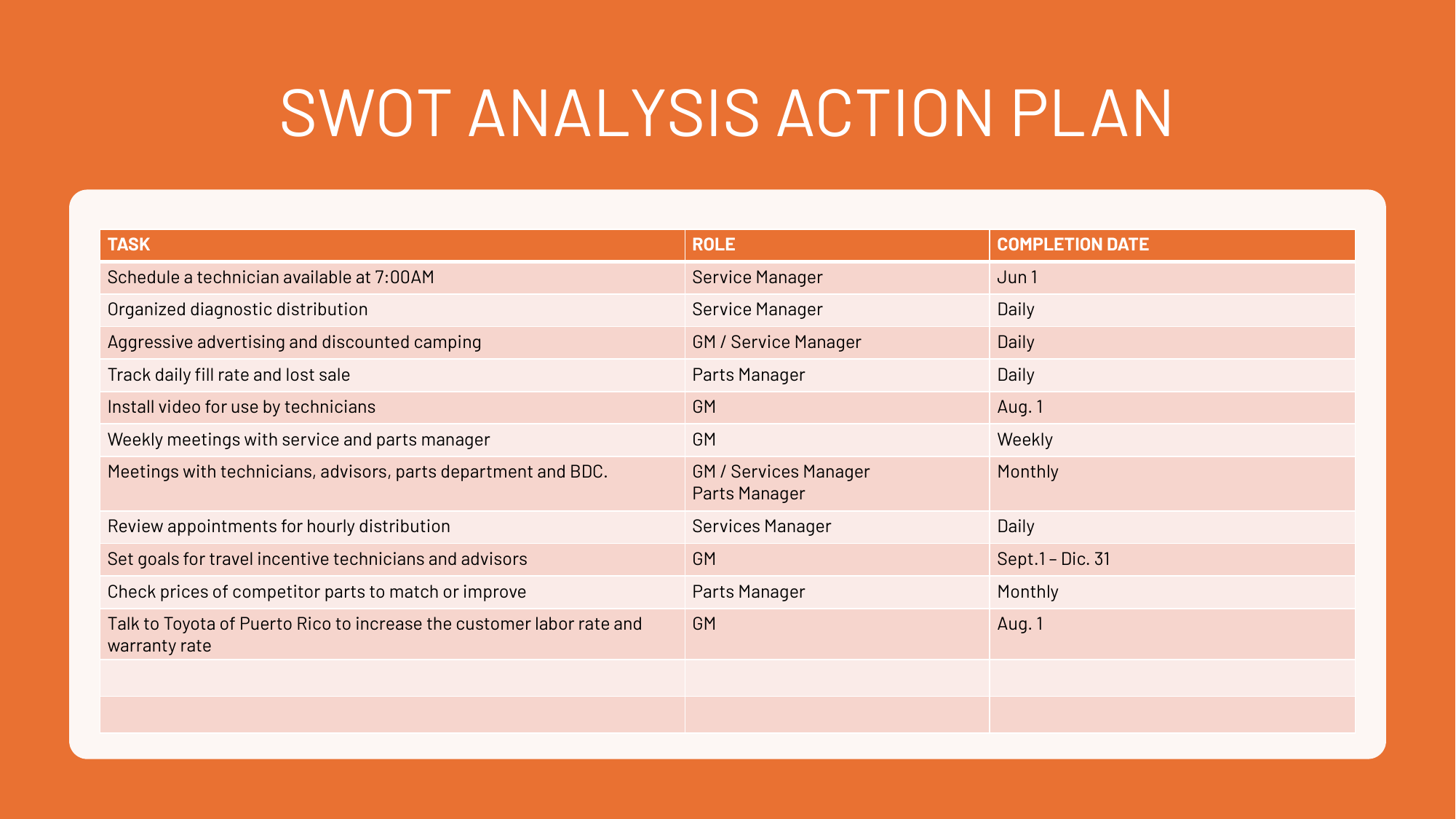

# SWOT ANALYSIS ACTION PLAN

| TASK | ROLE | COMPLETION DATE |
| --- | --- | --- |
| Schedule a technician available at 7:00AM | Service Manager | Jun 1 |
| Organized diagnostic distribution | Service Manager | Daily |
| Aggressive advertising and discounted camping | GM / Service Manager | Daily |
| Track daily fill rate and lost sale | Parts Manager | Daily |
| Install video for use by technicians | GM | Aug. 1 |
| Weekly meetings with service and parts manager | GM | Weekly |
| Meetings with technicians, advisors, parts department and BDC. | GM / Services Manager Parts Manager | Monthly |
| Review appointments for hourly distribution | Services Manager | Daily |
| Set goals for travel incentive technicians and advisors | GM | Sept.1 – Dic. 31 |
| Check prices of competitor parts to match or improve | Parts Manager | Monthly |
| Talk to Toyota of Puerto Rico to increase the customer labor rate and warranty rate | GM | Aug. 1 |
|  |  |  |
|  |  |  |